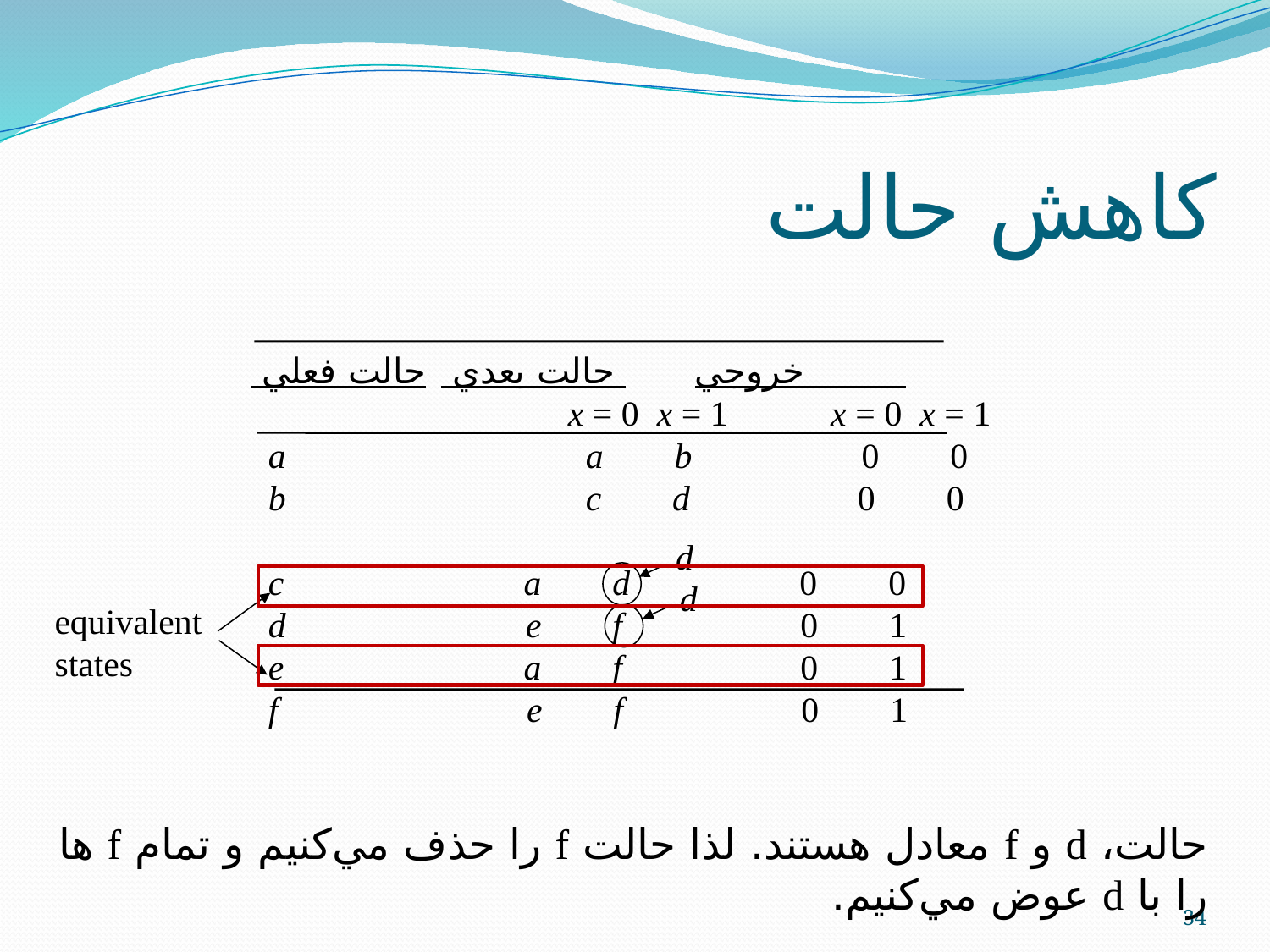

# کاهش حالت

حالت فعلي 	 حالت بعدي 	   خروجي
	 		x = 0  x = 1  	 x = 0  x = 1
  a			  a        b                   0        0
  b			  c        d		    0        0
  c                           a        d                   0        0
  d                           e        f                    0        1
  e                           a        f                    0        1
  f                            e        f                    0        1

d

d

equivalent
states

حالت، d و f معادل هستند. لذا حالت f را حذف مي‌کنيم و تمام f ها را با d عوض مي‌کنيم.
34